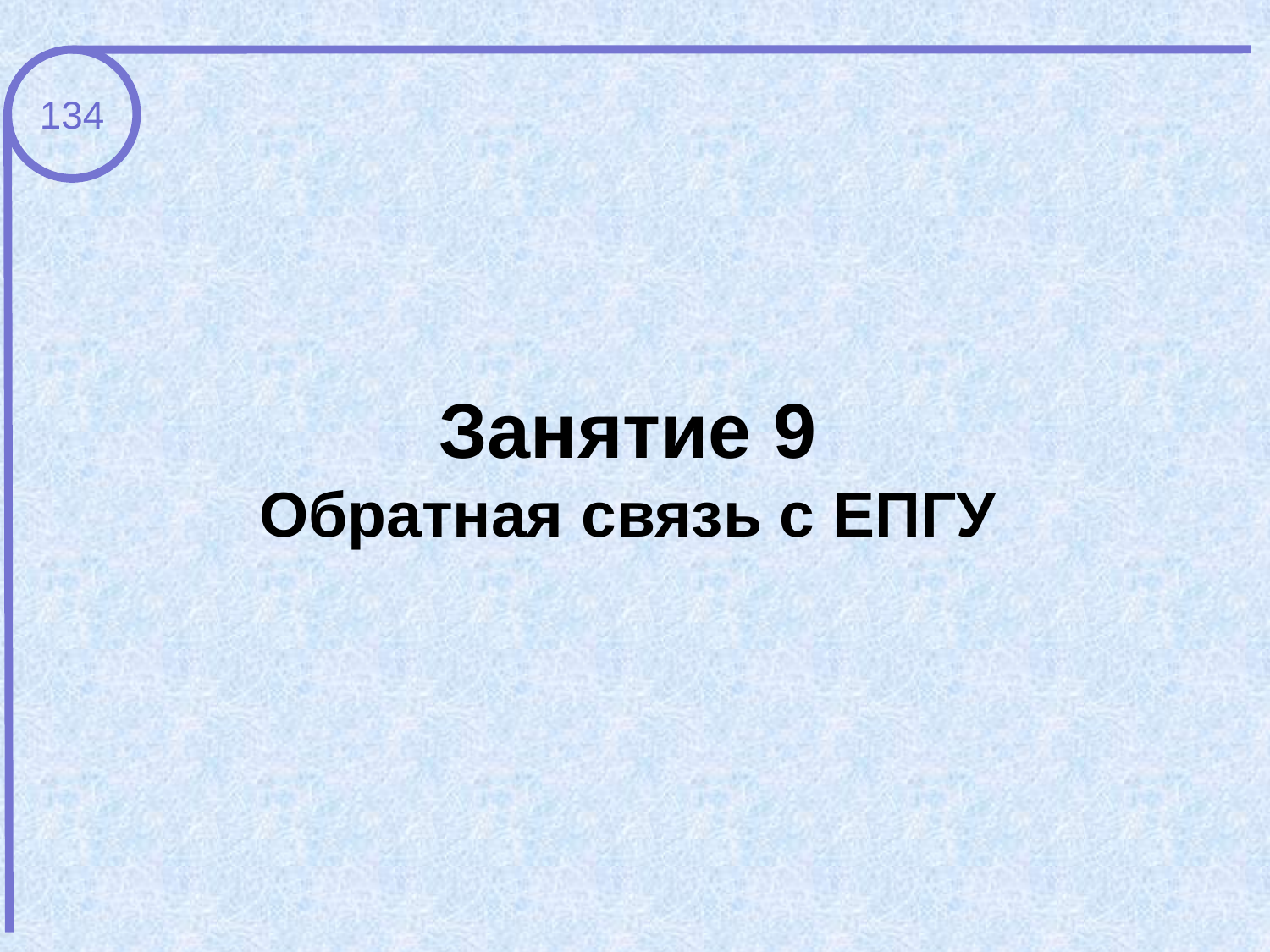

134
Занятие 9
Обратная связь с ЕПГУ